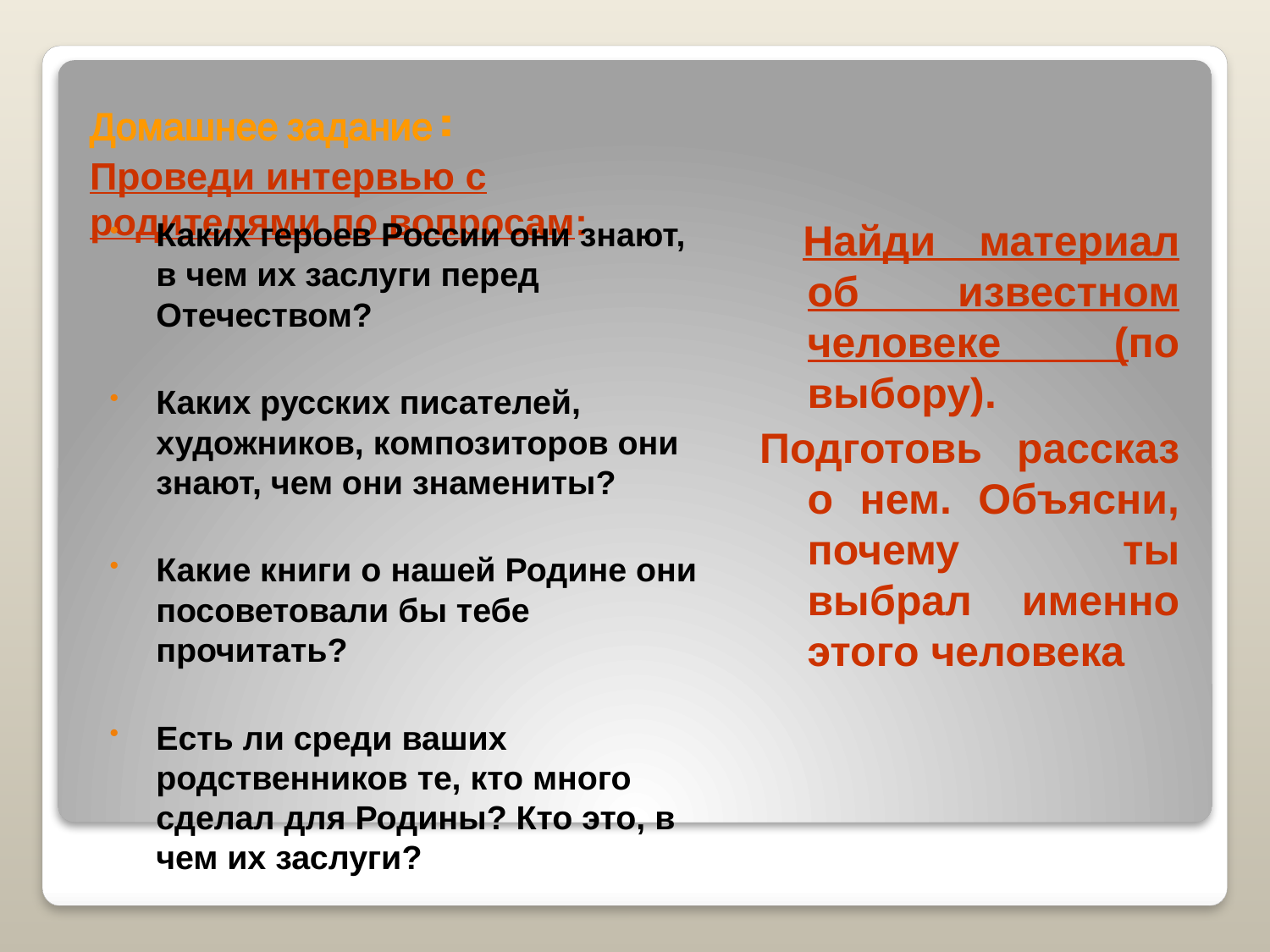

Домашнее задание :
Проведи интервью с родителями по вопросам:

Каких героев России они знают, в чем их заслуги перед Отечеством?

Каких русских писателей, художников, композиторов они знают, чем они знамениты?

Какие книги о нашей Родине они посоветовали бы тебе прочитать?

Есть ли среди ваших родственников те, кто много сделал для Родины? Кто это, в чем их заслуги?

 Найди материал об известном человеке (по выбору).
Подготовь рассказ о нем. Объясни, почему ты выбрал именно этого человека

#